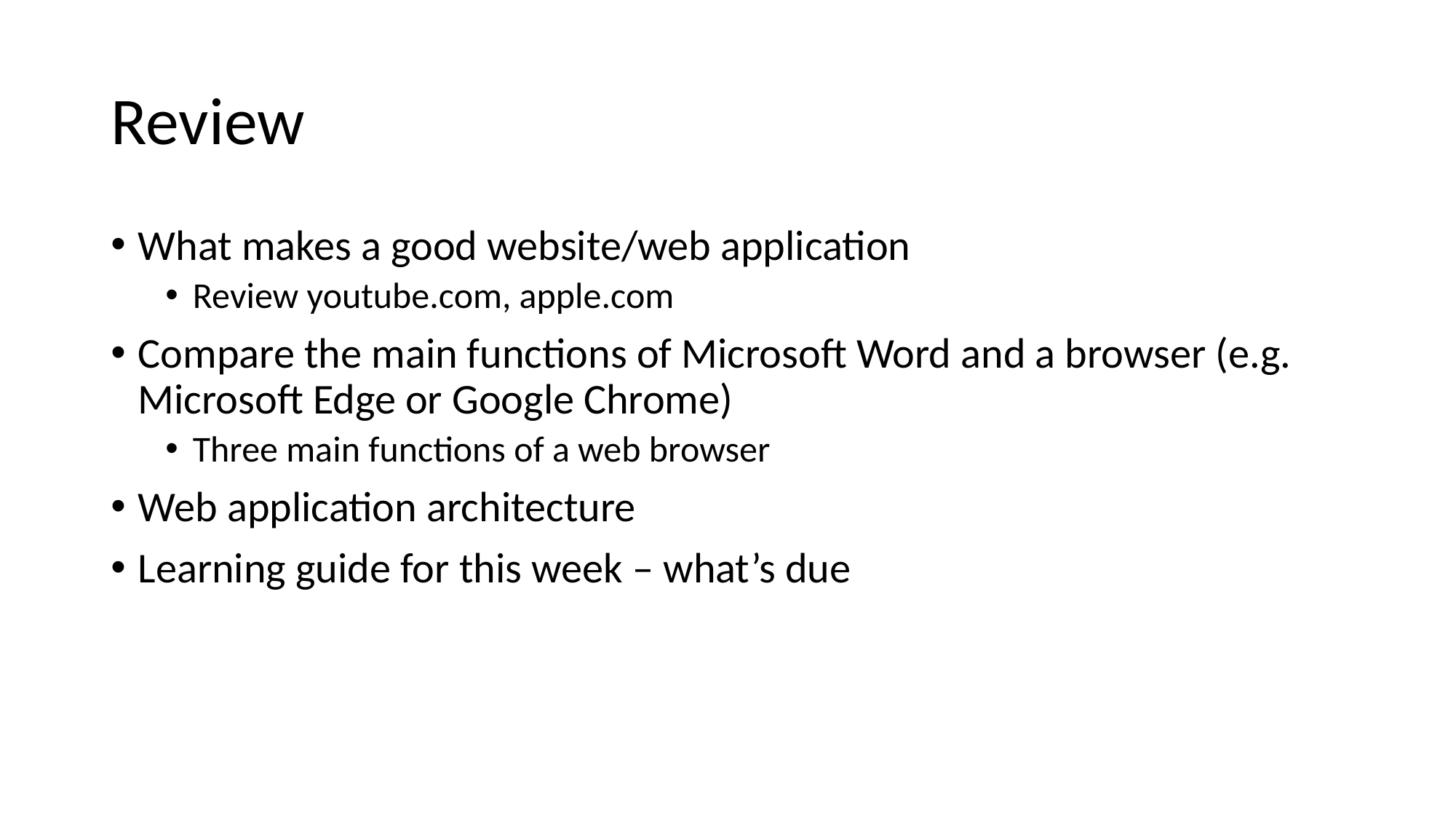

# Review
What makes a good website/web application
Review youtube.com, apple.com
Compare the main functions of Microsoft Word and a browser (e.g. Microsoft Edge or Google Chrome)
Three main functions of a web browser
Web application architecture
Learning guide for this week – what’s due